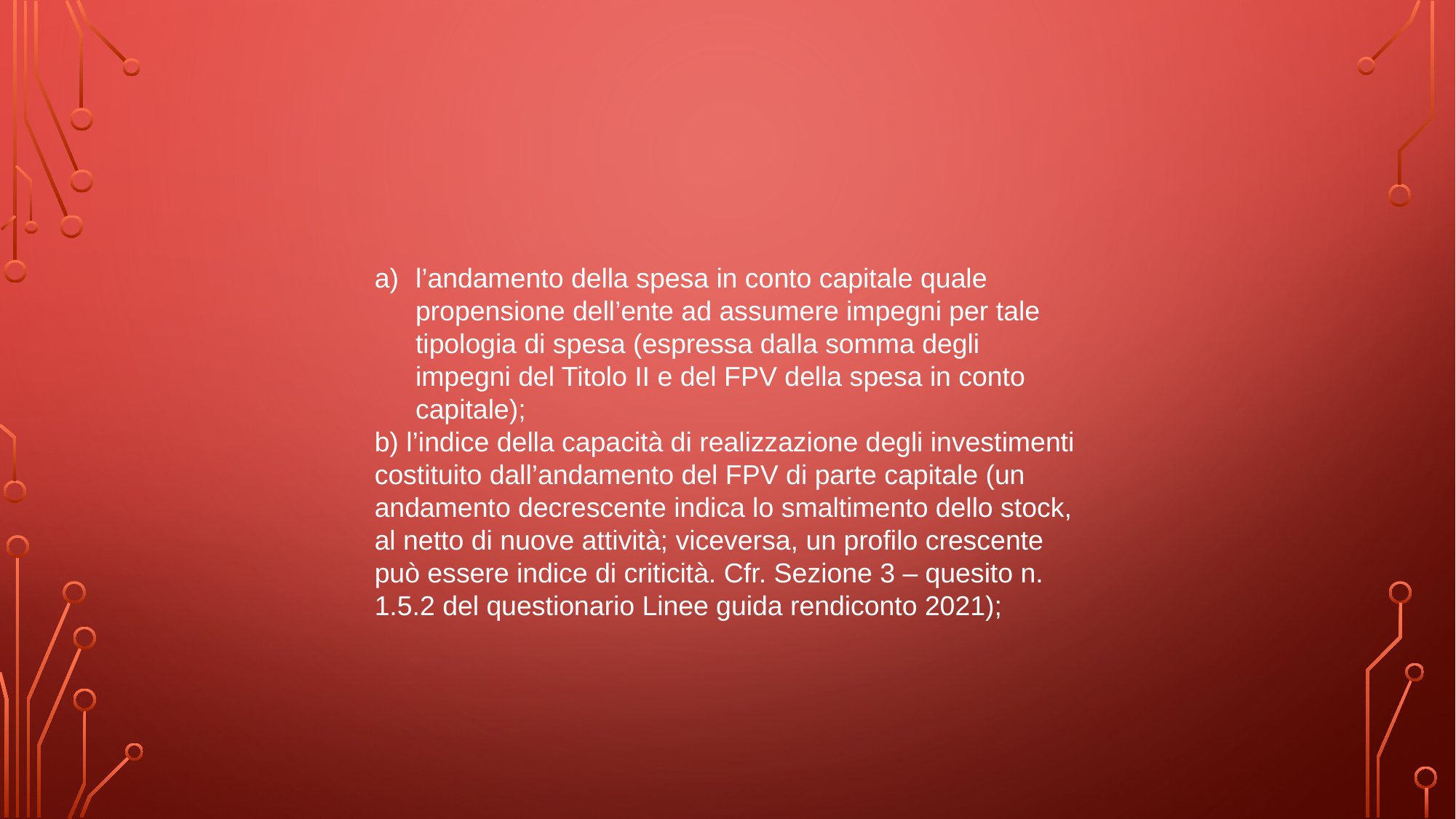

l’andamento della spesa in conto capitale quale propensione dell’ente ad assumere impegni per tale tipologia di spesa (espressa dalla somma degli impegni del Titolo II e del FPV della spesa in conto capitale);
b) l’indice della capacità di realizzazione degli investimenti costituito dall’andamento del FPV di parte capitale (un andamento decrescente indica lo smaltimento dello stock, al netto di nuove attività; viceversa, un profilo crescente può essere indice di criticità. Cfr. Sezione 3 – quesito n. 1.5.2 del questionario Linee guida rendiconto 2021);